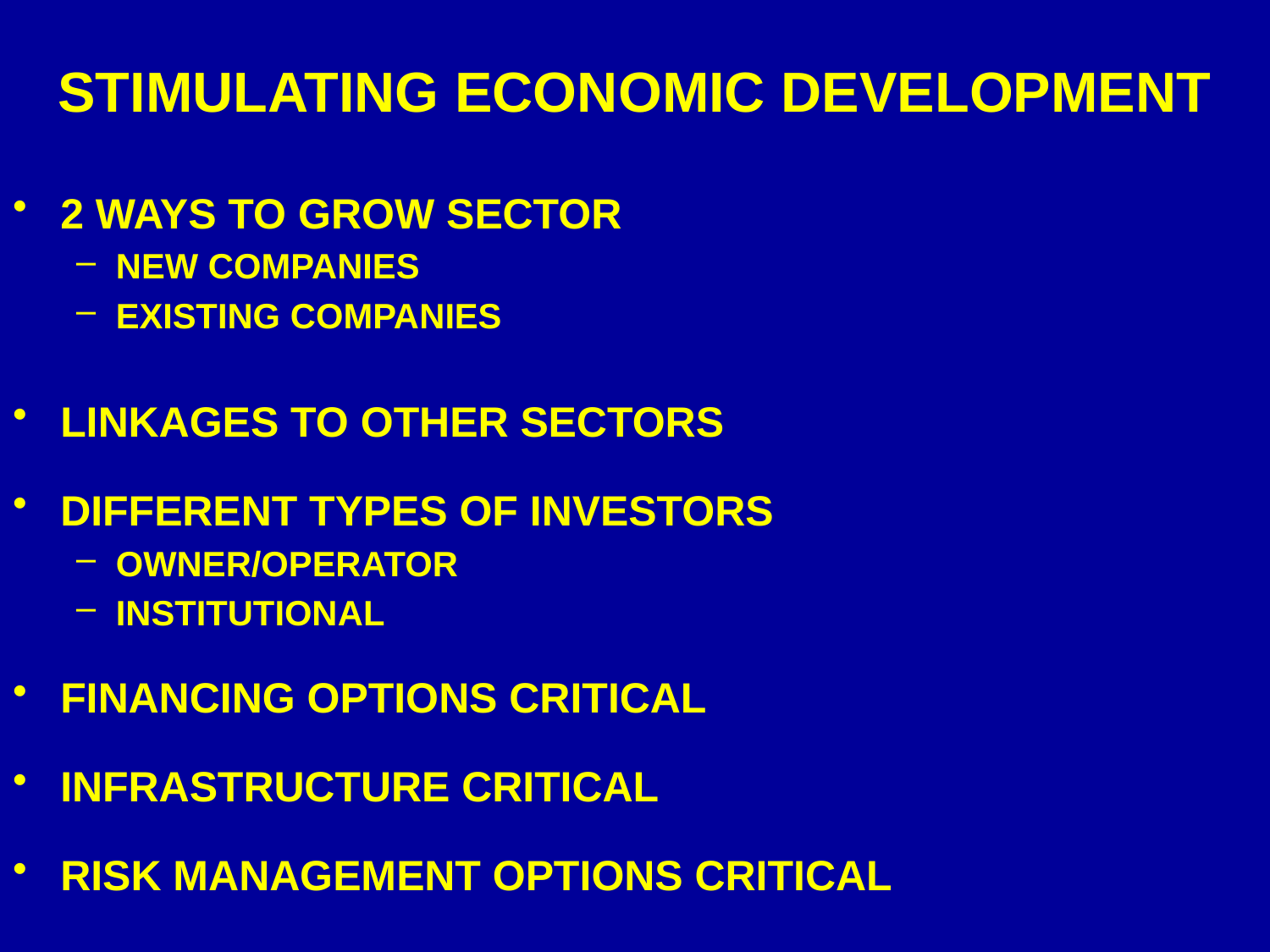

# STIMULATING ECONOMIC DEVELOPMENT
2 WAYS TO GROW SECTOR
NEW COMPANIES
EXISTING COMPANIES

LINKAGES TO OTHER SECTORS

DIFFERENT TYPES OF INVESTORS
OWNER/OPERATOR
INSTITUTIONAL

FINANCING OPTIONS CRITICAL

INFRASTRUCTURE CRITICAL

RISK MANAGEMENT OPTIONS CRITICAL